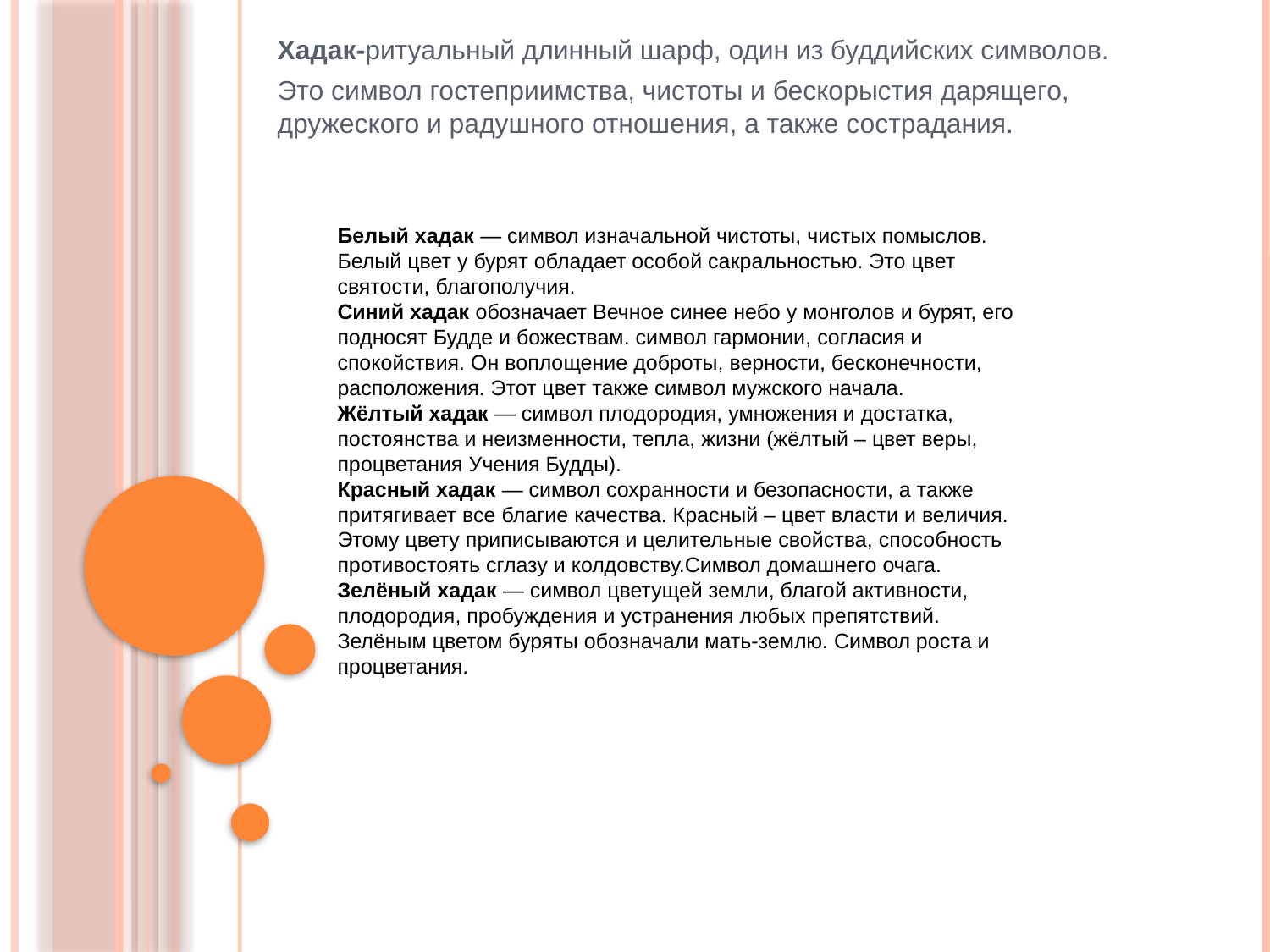

Хадак-ритуальный длинный шарф, один из буддийских символов.
Это символ гостеприимства, чистоты и бескорыстия дарящего, дружеского и радушного отношения, а также сострадания.
Белый хадак — символ изначальной чистоты, чистых помыслов. Белый цвет у бурят обладает особой сакральностью. Это цвет святости, благополучия.
Синий хадак обозначает Вечное синее небо у монголов и бурят, его подносят Будде и божествам. символ гармонии, согласия и спокойствия. Он воплощение доброты, верности, бесконечности, расположения. Этот цвет также символ мужского начала.
Жёлтый хадак — символ плодородия, умножения и достатка, постоянства и неизменности, тепла, жизни (жёлтый – цвет веры, процветания Учения Будды).
Красный хадак — символ сохранности и безопасности, а также притягивает все благие качества. Красный – цвет власти и величия. Этому цвету приписываются и целительные свойства, способность противостоять сглазу и колдовству.Символ домашнего очага.
Зелёный хадак — символ цветущей земли, благой активности, плодородия, пробуждения и устранения любых препятствий. Зелёным цветом буряты обозначали мать-землю. Символ роста и процветания.